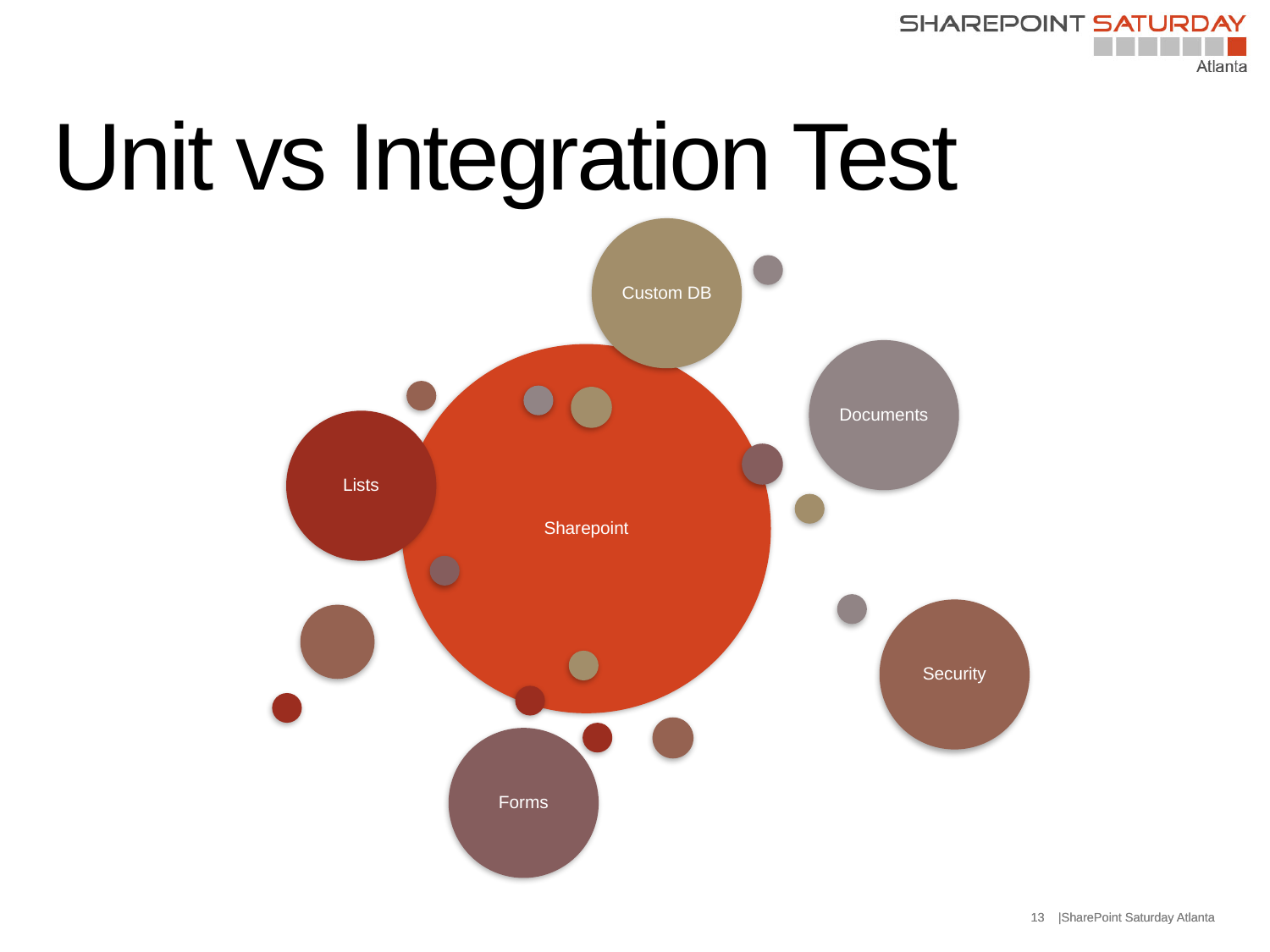

# Unit vs Integration Test
Sharepoint
Lists
Documents
Security
Forms
Custom DB